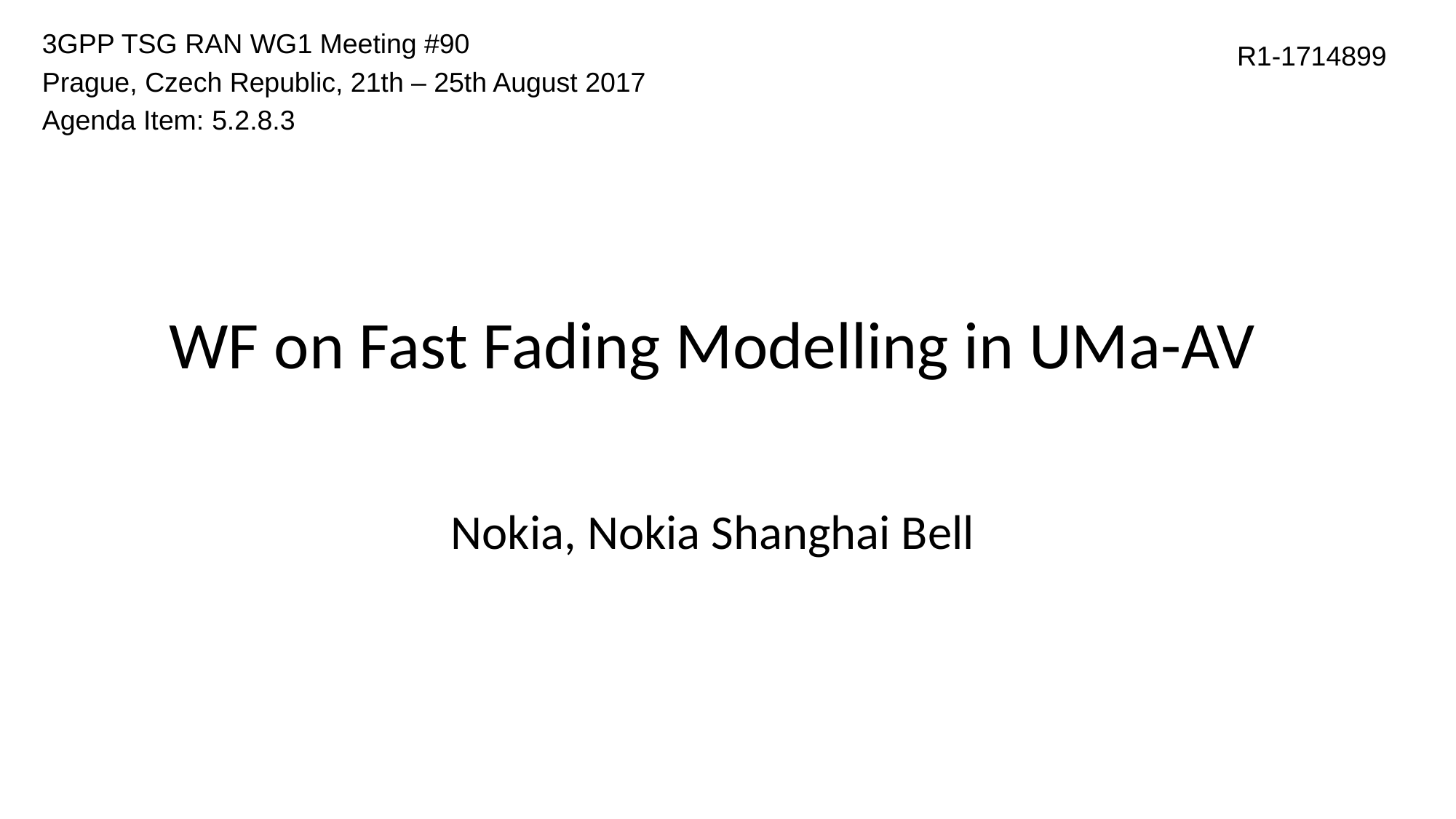

3GPP TSG RAN WG1 Meeting #90
Prague, Czech Republic, 21th – 25th August 2017
Agenda Item: 5.2.8.3
R1-1714899
# WF on Fast Fading Modelling in UMa-AV
Nokia, Nokia Shanghai Bell